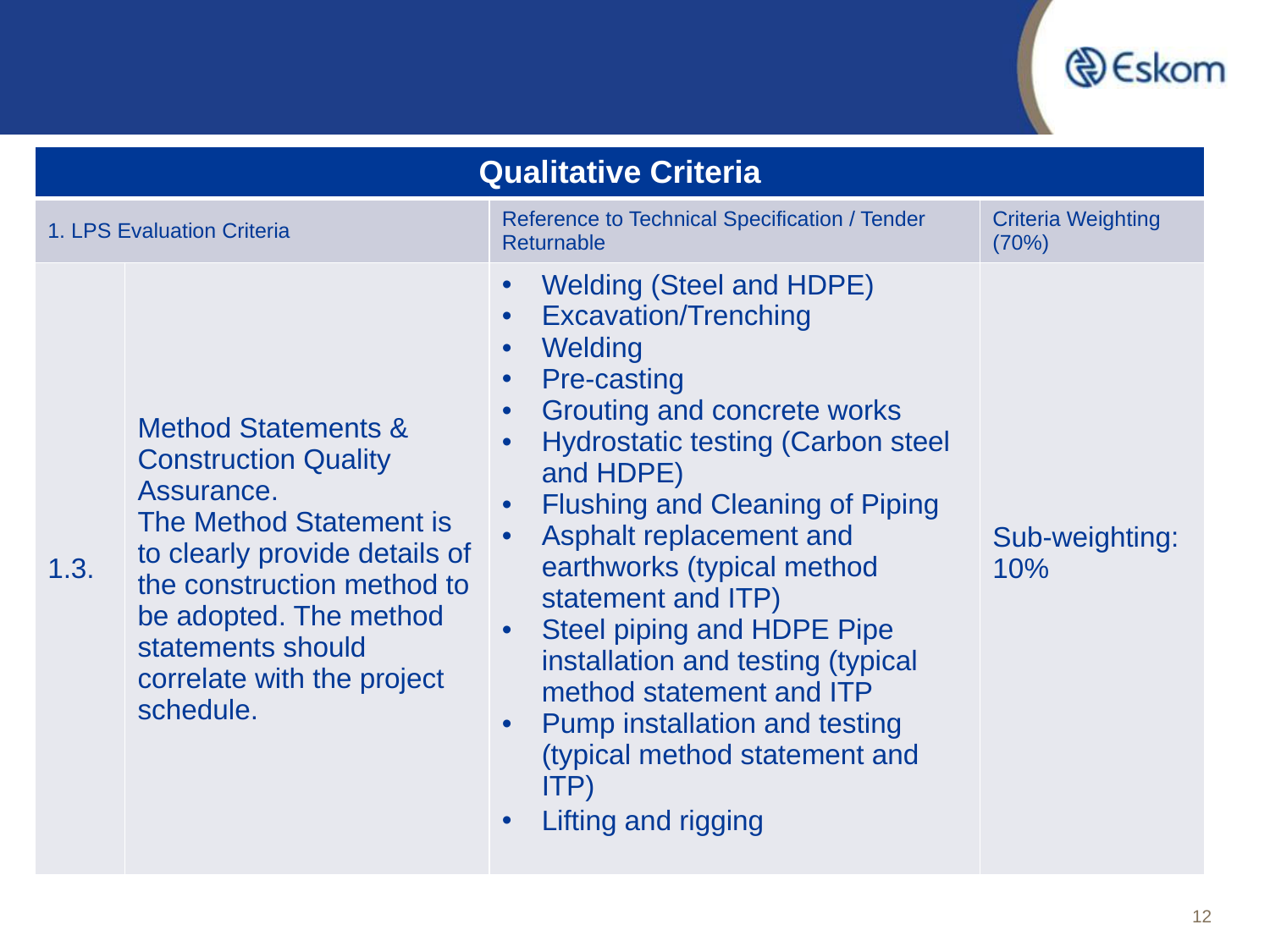

#
| Qualitative Criteria |  |  |  |
| --- | --- | --- | --- |
| 1. LPS Evaluation Criteria |  | Reference to Technical Specification / Tender Returnable | Criteria Weighting (70%) |
| 1.3. | Method Statements & Construction Quality Assurance. The Method Statement is to clearly provide details of the construction method to be adopted. The method statements should correlate with the project schedule. | Welding (Steel and HDPE) Excavation/Trenching Welding Pre-casting Grouting and concrete works Hydrostatic testing (Carbon steel and HDPE) Flushing and Cleaning of Piping Asphalt replacement and earthworks (typical method statement and ITP) Steel piping and HDPE Pipe installation and testing (typical method statement and ITP Pump installation and testing (typical method statement and ITP) Lifting and rigging | Sub-weighting: 10% |
12